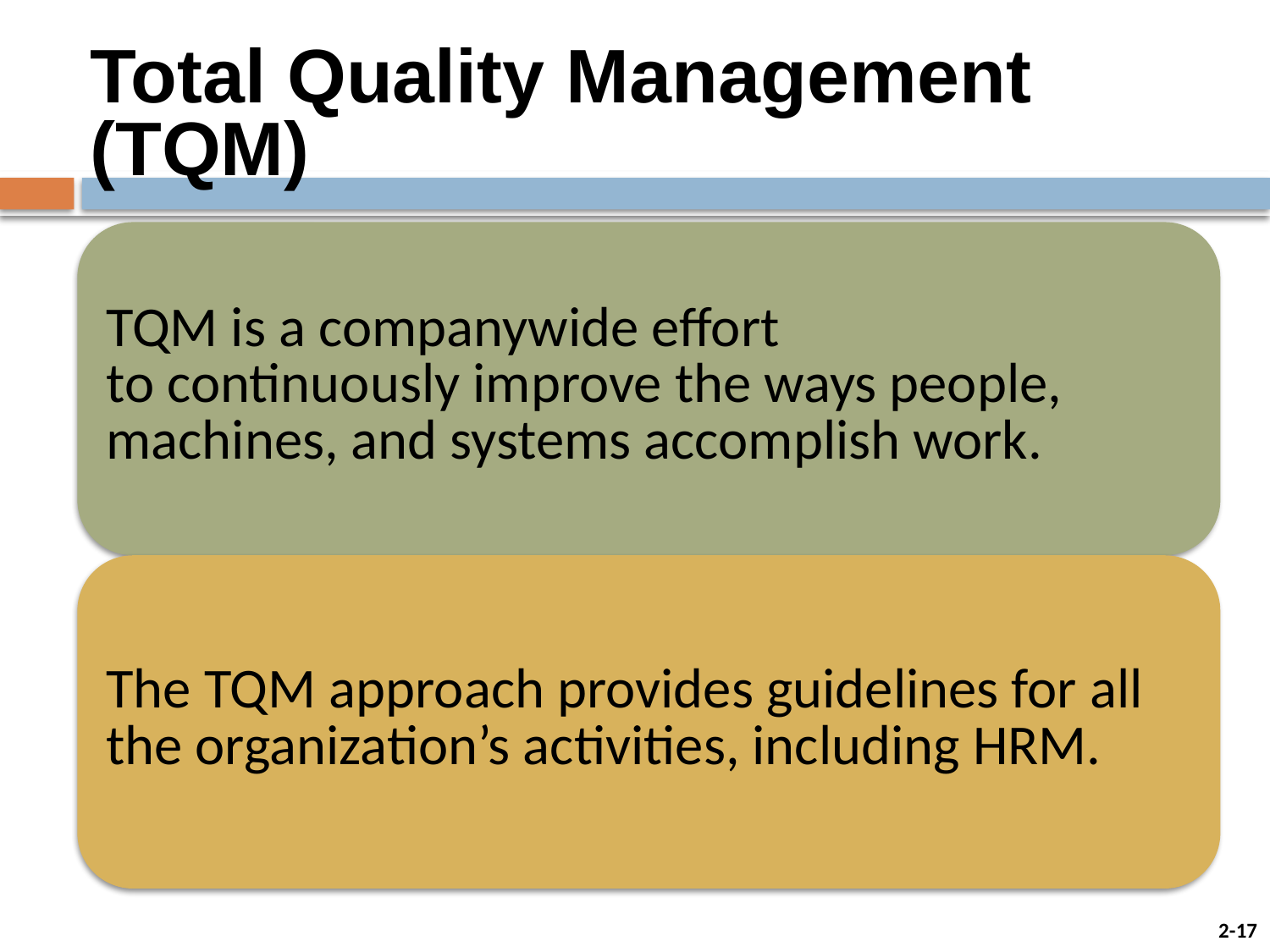

# Total Quality Management (TQM)
TQM is a companywide effort
to continuously improve the ways people, machines, and systems accomplish work.
The TQM approach provides guidelines for all the organization’s activities, including HRM.